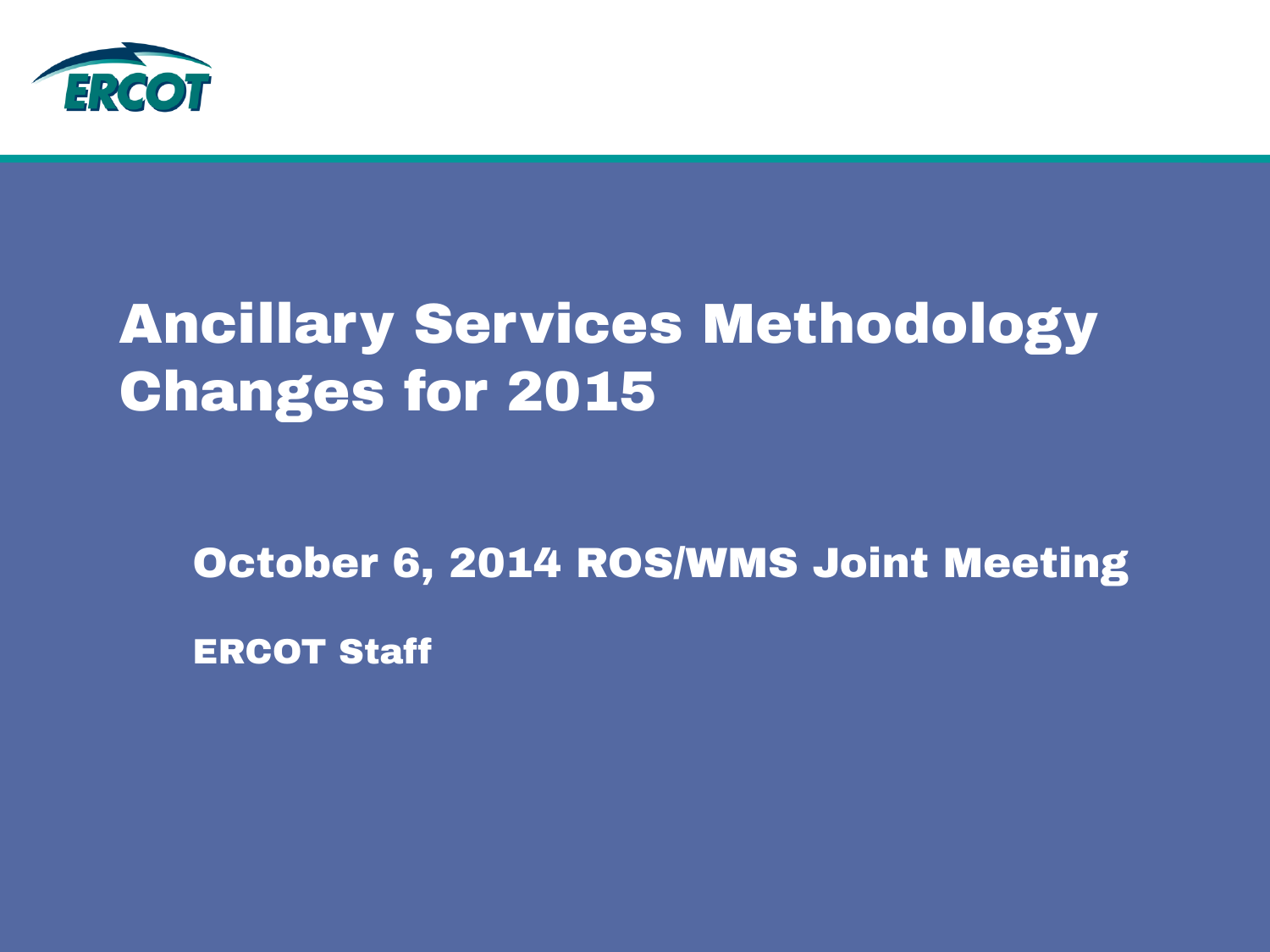

# Ancillary Services Methodology Changes for 2015
October 6, 2014 ROS/WMS Joint Meeting

ERCOT Staff